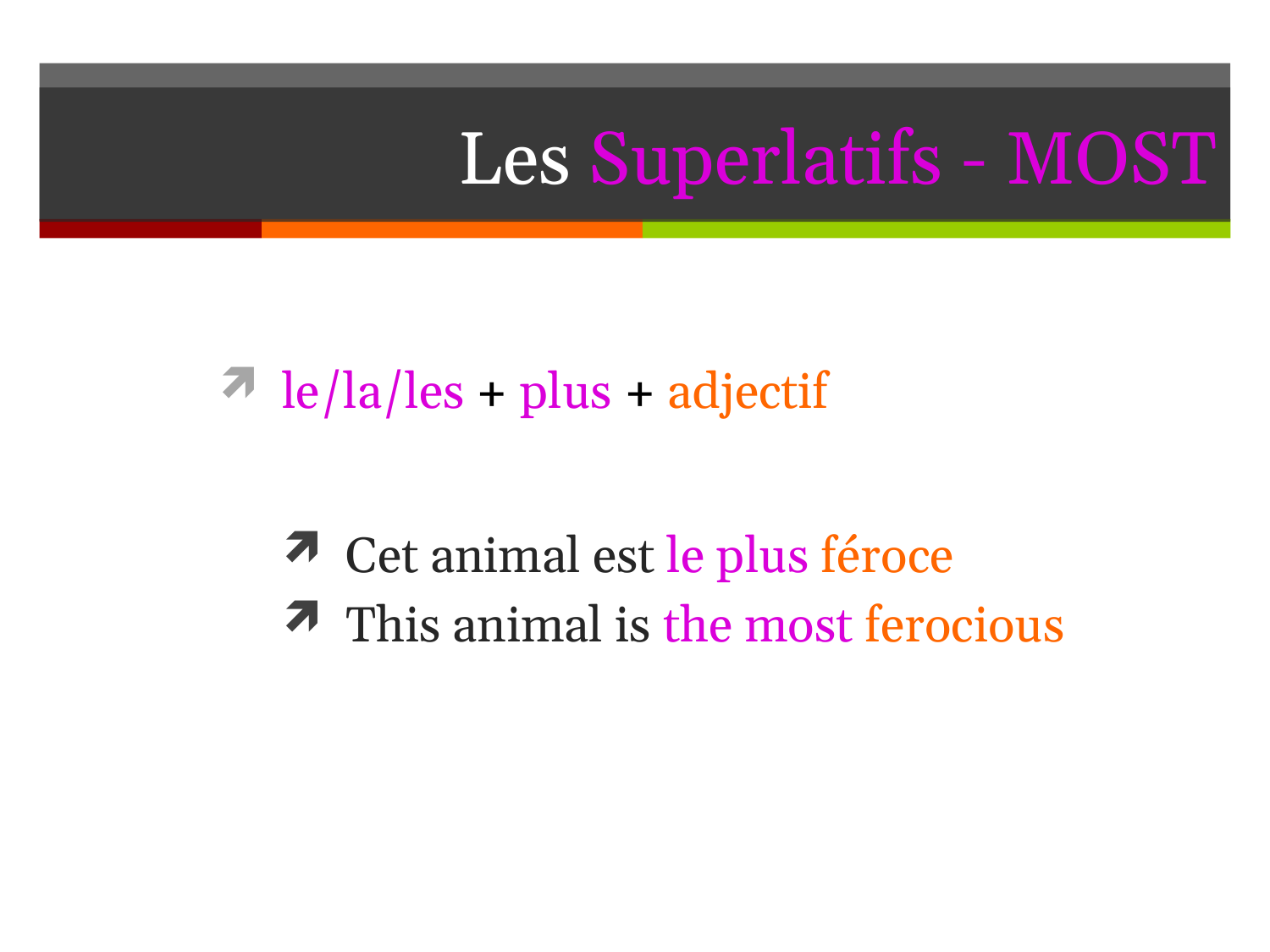

# Les Superlatifs - MOST
le/la/les + plus + adjectif

Cet animal est le plus féroce
This animal is the most ferocious